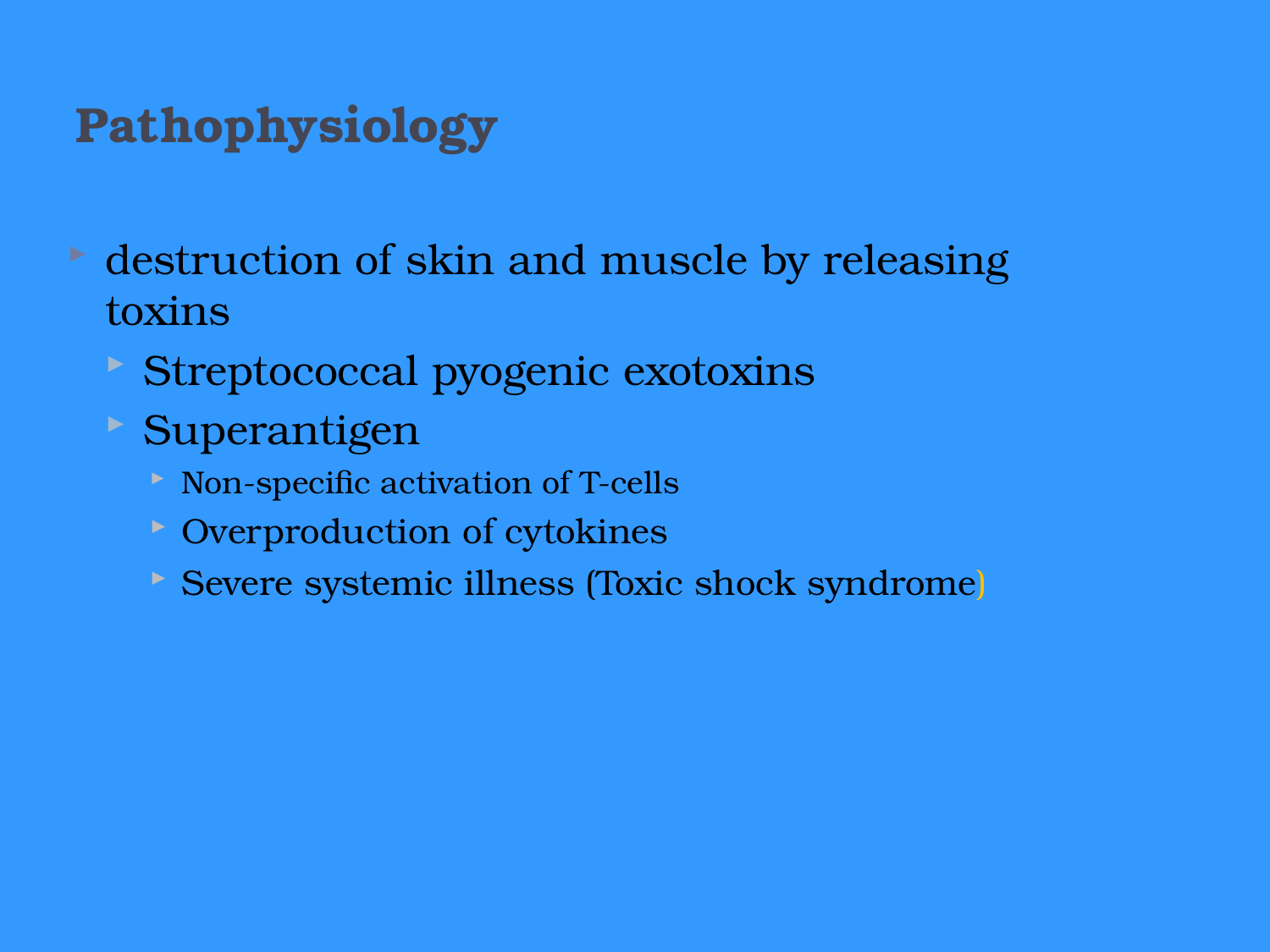

# Pathophysiology
destruction of skin and muscle by releasing toxins
Streptococcal pyogenic exotoxins
Superantigen
Non-specific activation of T-cells
Overproduction of cytokines
Severe systemic illness (Toxic shock syndrome)
16